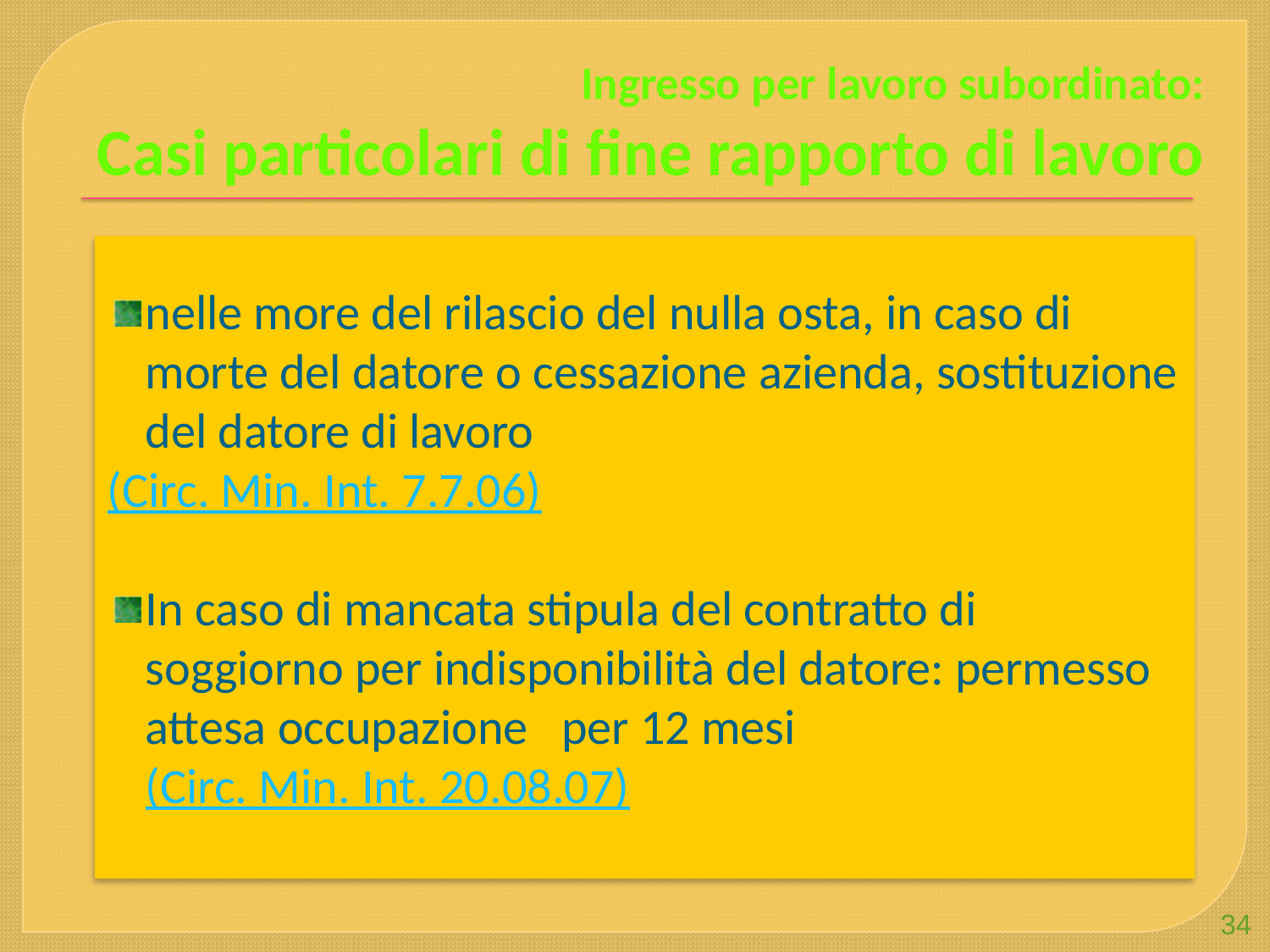

# Ingresso per lavoro subordinato: Casi particolari di fine rapporto di lavoro

nelle more del rilascio del nulla osta, in caso di morte del datore o cessazione azienda, sostituzione del datore di lavoro
	(Circ. Min. Int. 7.7.06)

In caso di mancata stipula del contratto di soggiorno per indisponibilità del datore: permesso attesa occupazione   per 12 mesi  (Circ. Min. Int. 20.08.07)

34